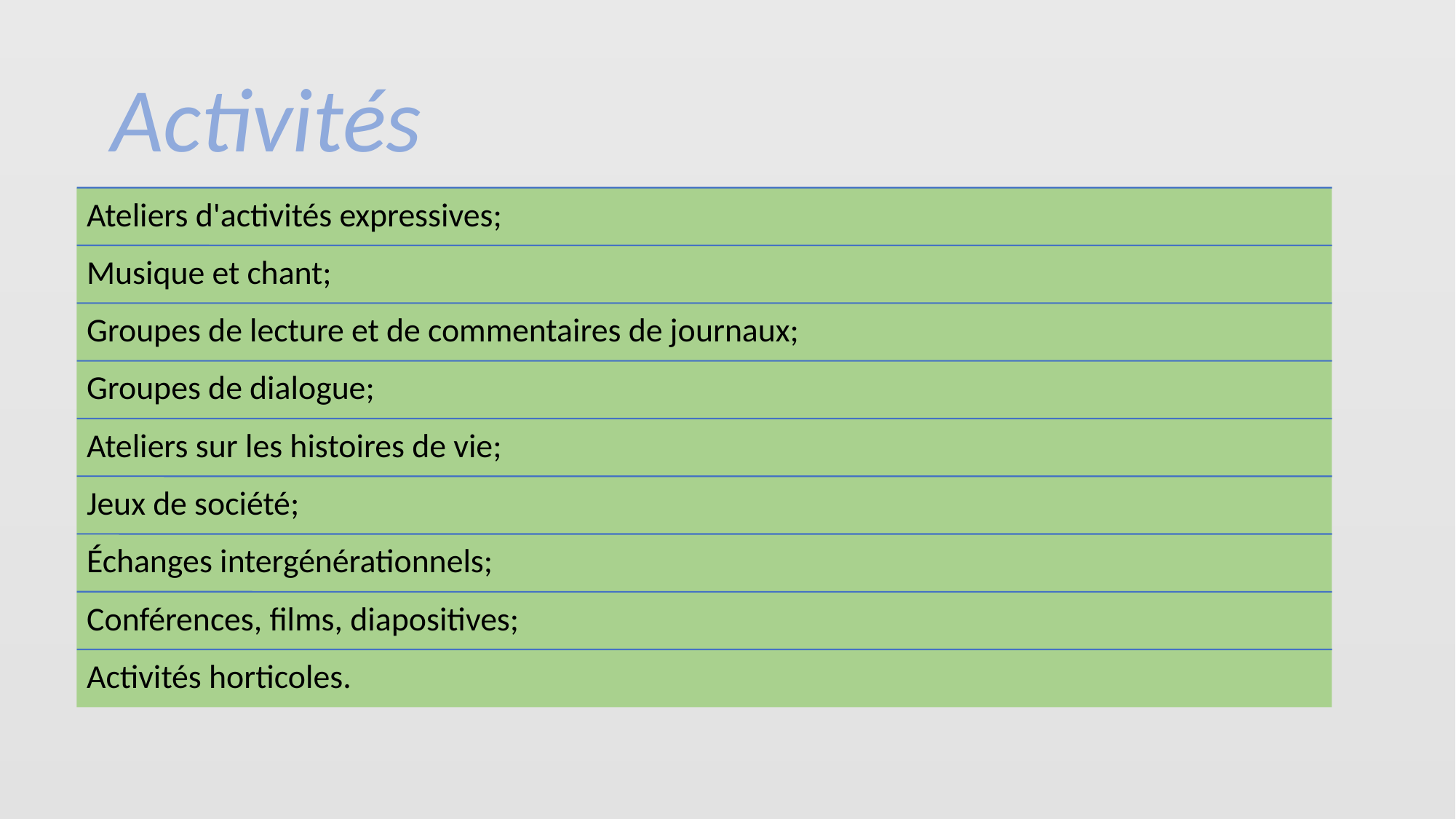

# Activités
Ateliers d'activités expressives;
Musique et chant;
Groupes de lecture et de commentaires de journaux;
Groupes de dialogue;
Ateliers sur les histoires de vie;
Jeux de société;
Échanges intergénérationnels;
Conférences, films, diapositives;
Activités horticoles.